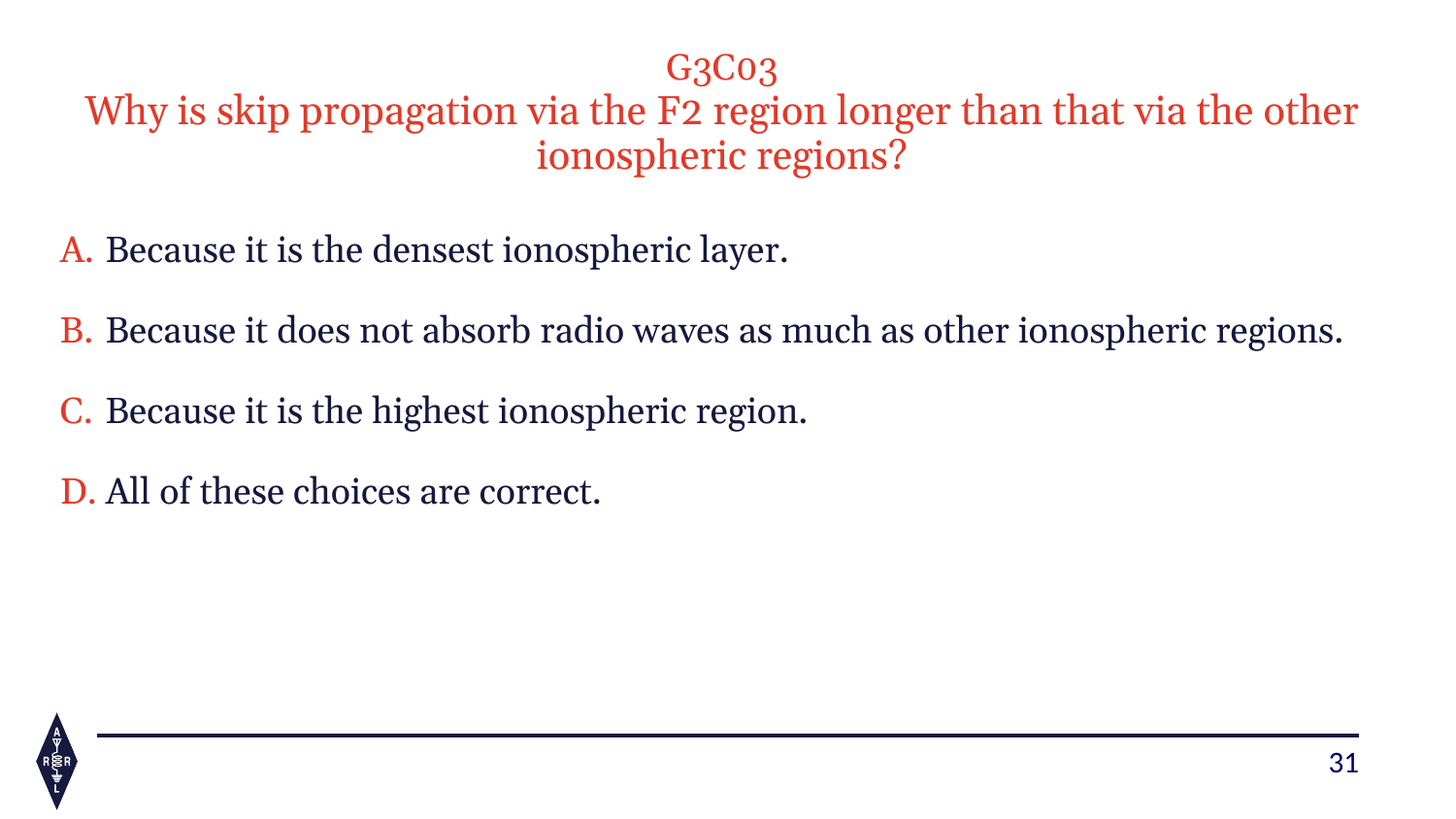

G3C03
Why is skip propagation via the F2 region longer than that via the other ionospheric regions?
Because it is the densest ionospheric layer.
Because it does not absorb radio waves as much as other ionospheric regions.
Because it is the highest ionospheric region.
All of these choices are correct.
31